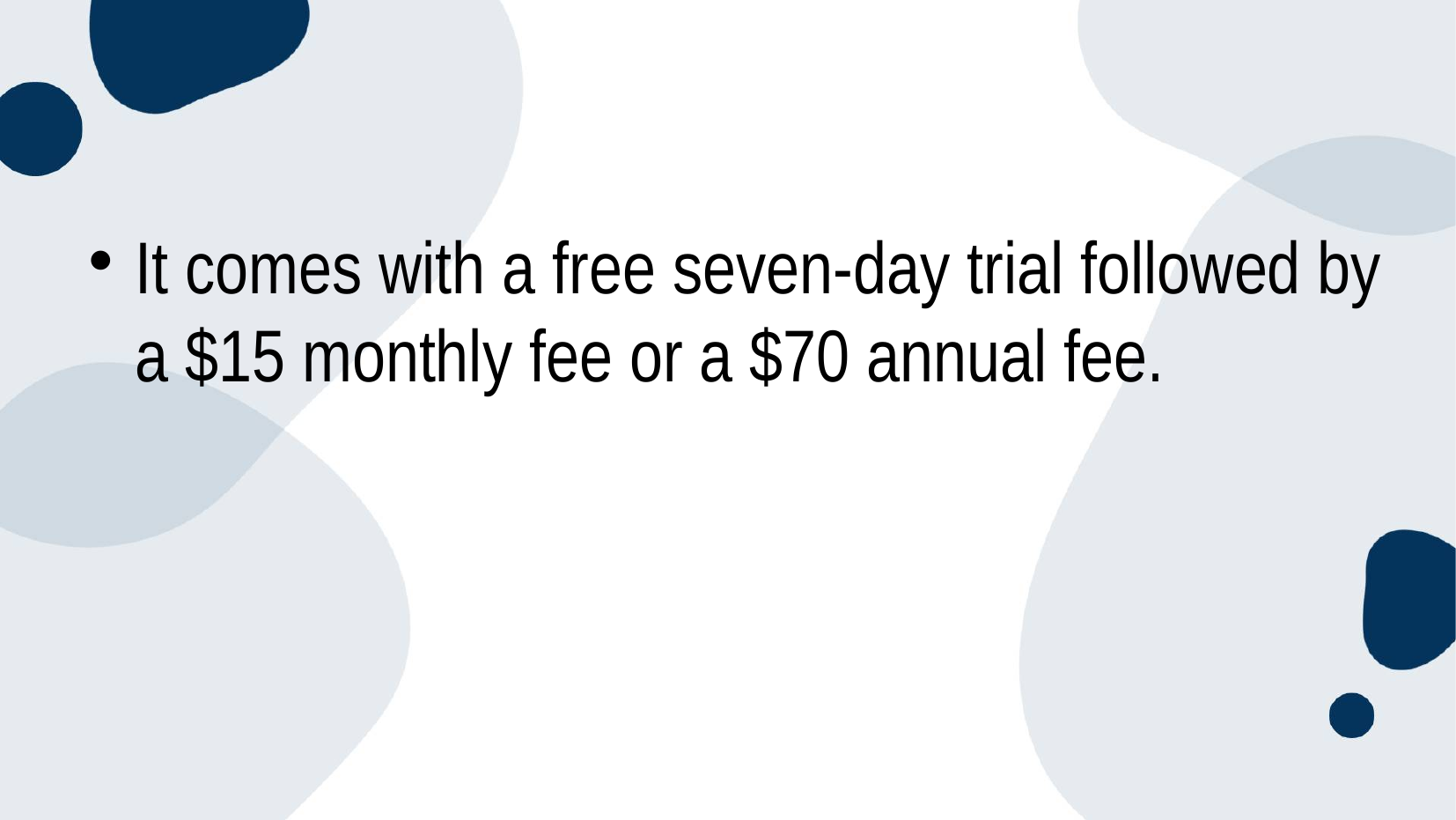

It comes with a free seven-day trial followed by a $15 monthly fee or a $70 annual fee.